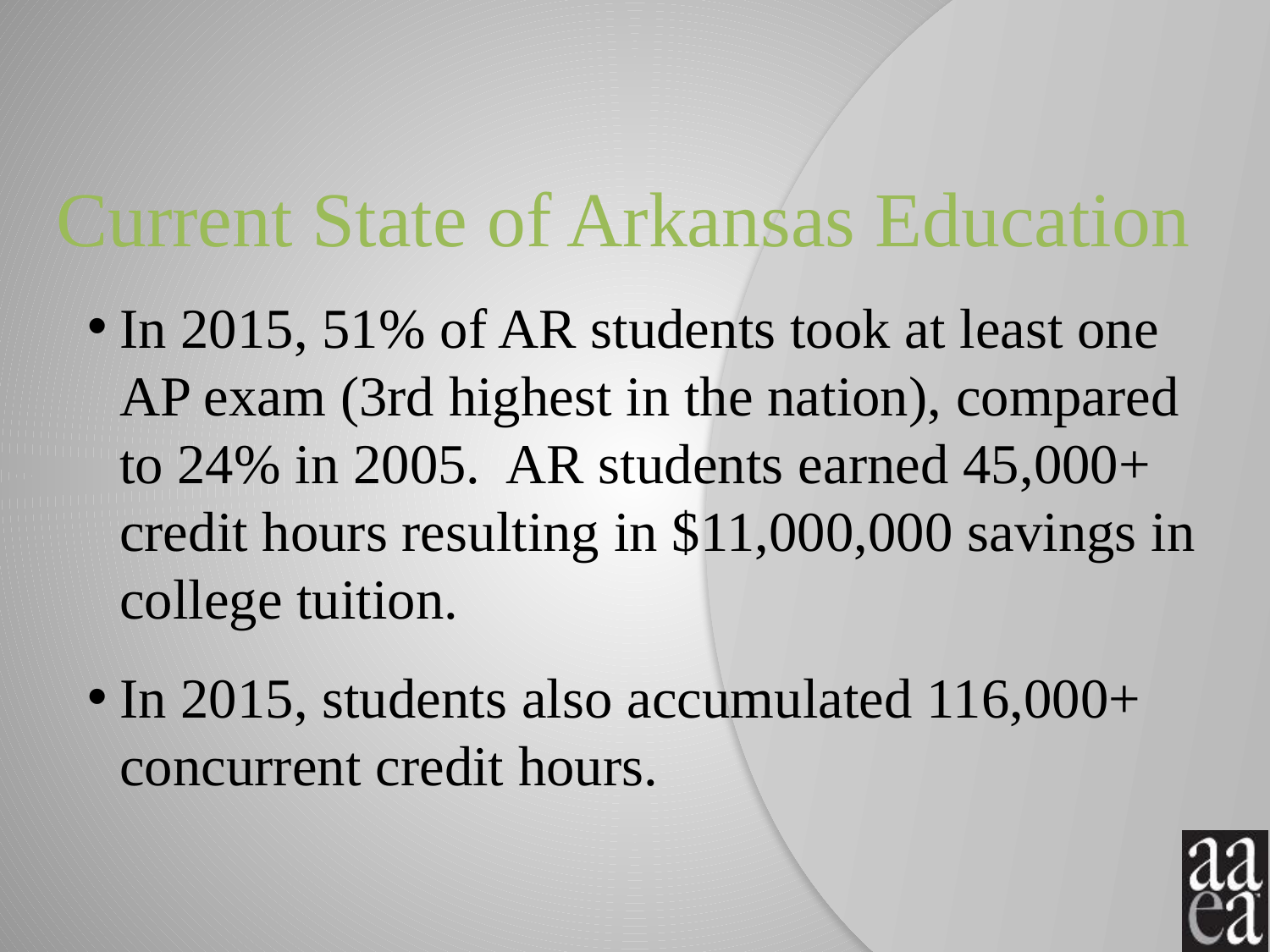

# Current State of Arkansas Education
In 2015, 51% of AR students took at least one AP exam (3rd highest in the nation), compared to 24% in 2005.  AR students earned 45,000+ credit hours resulting in $11,000,000 savings in college tuition.
In 2015, students also accumulated 116,000+ concurrent credit hours.